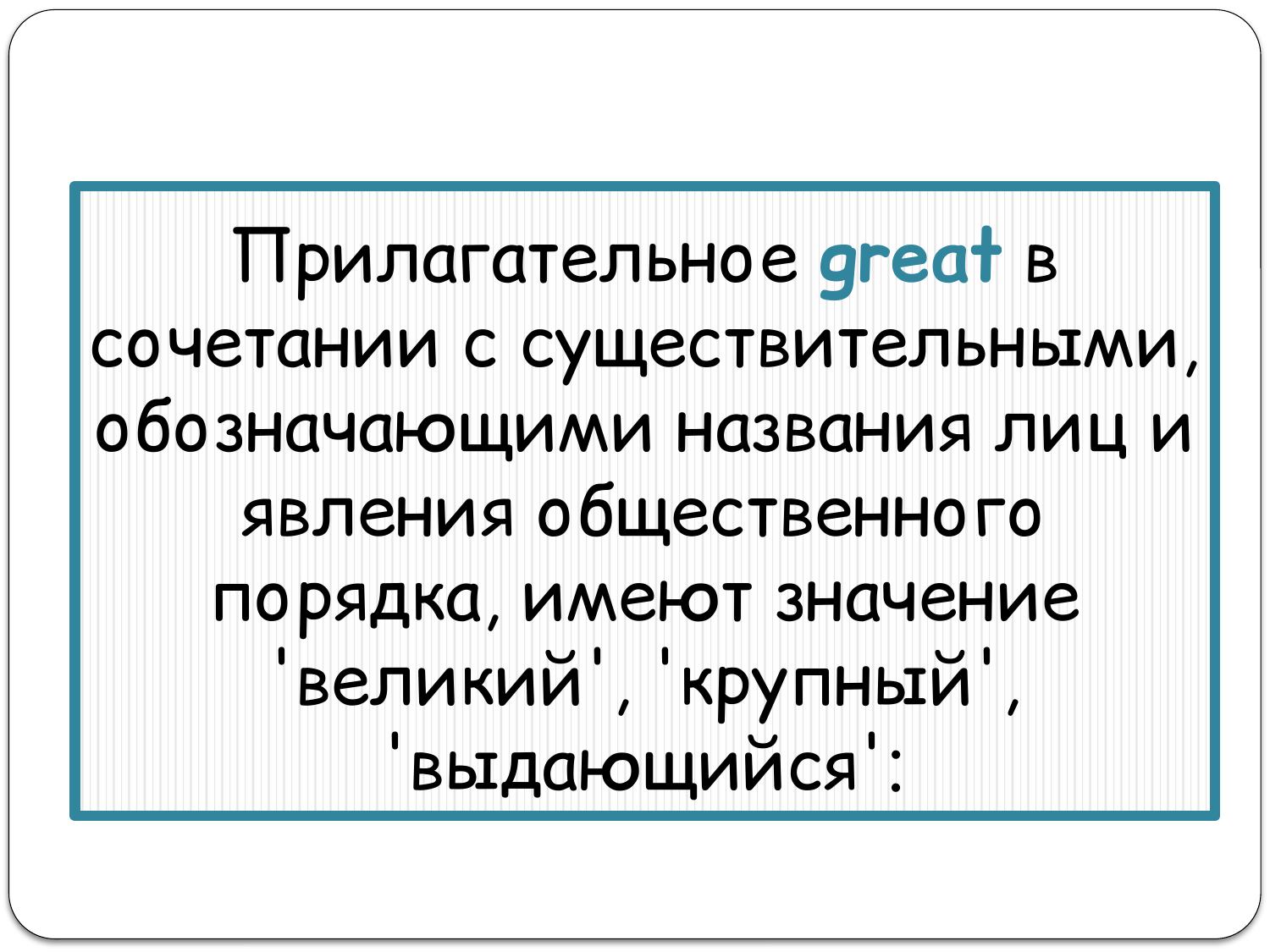

# Прилагательное great в сочетании с существительными, обозначающими названия лиц и явления общественного порядка, имеют значение 'великий', 'крупный', 'выдающийся':